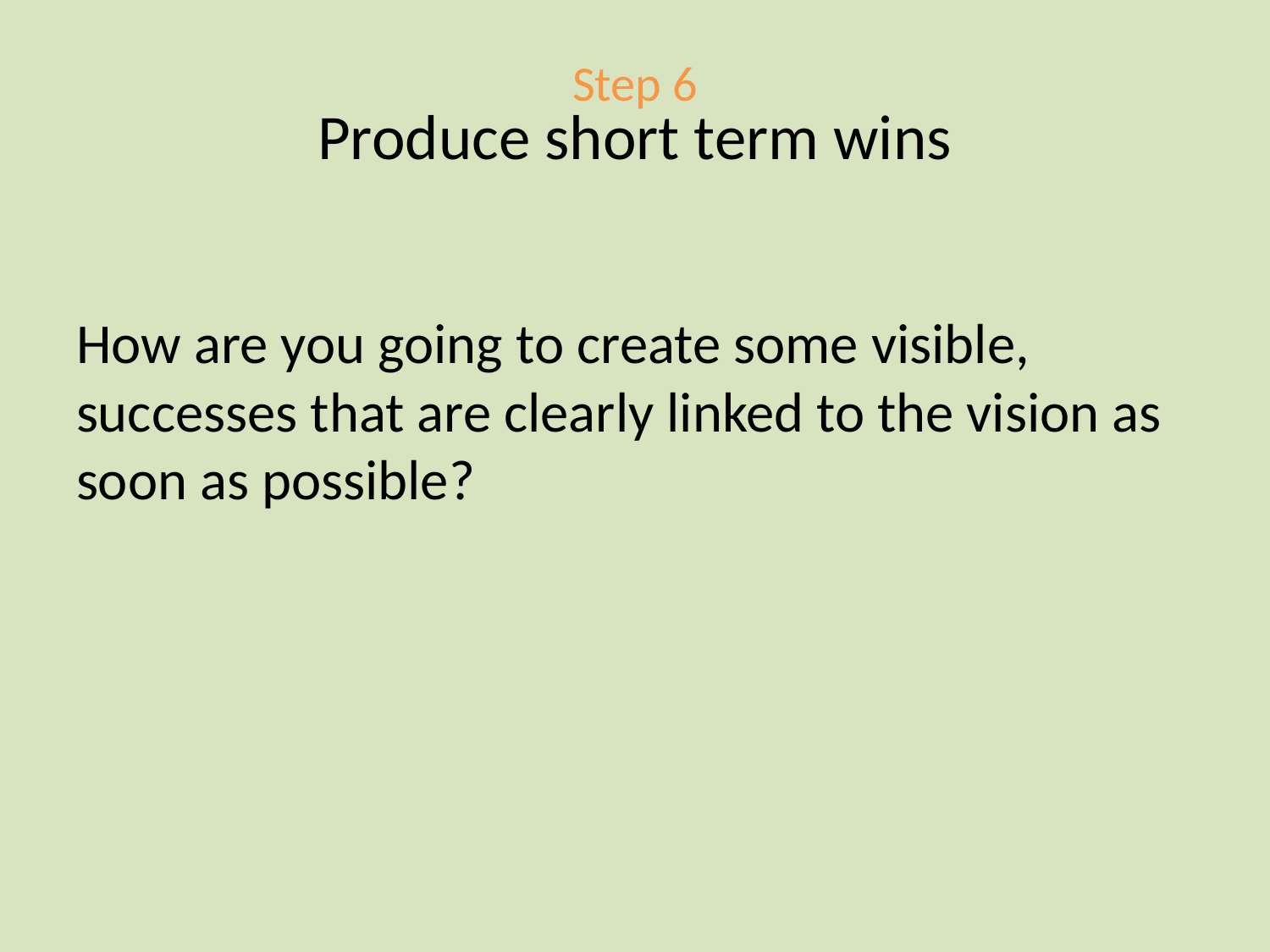

# Step 6 Produce short term wins

How are you going to create some visible, successes that are clearly linked to the vision as soon as possible?